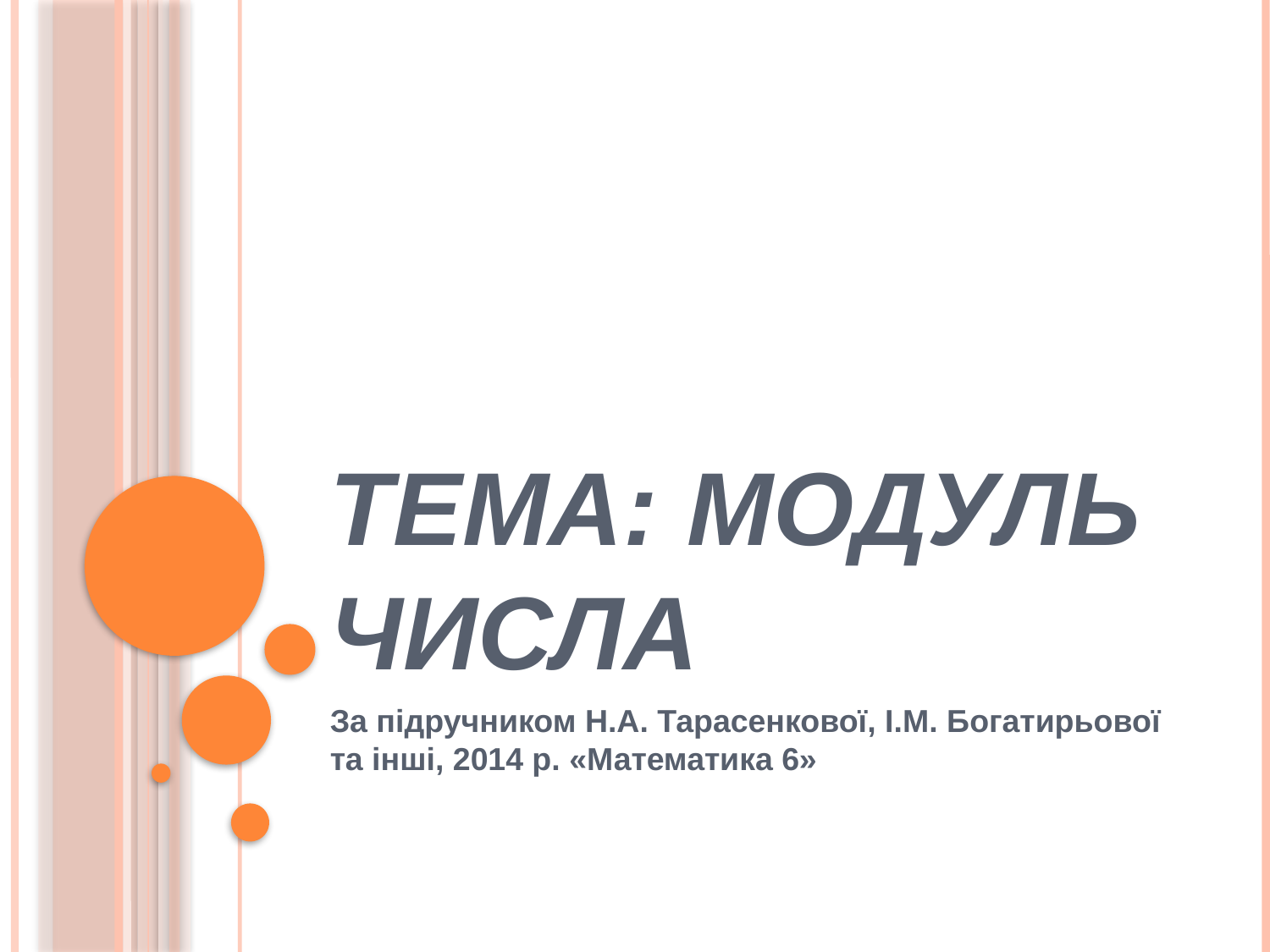

# Тема: Модуль числа
За підручником Н.А. Тарасенкової, І.М. Богатирьової та інші, 2014 р. «Математика 6»